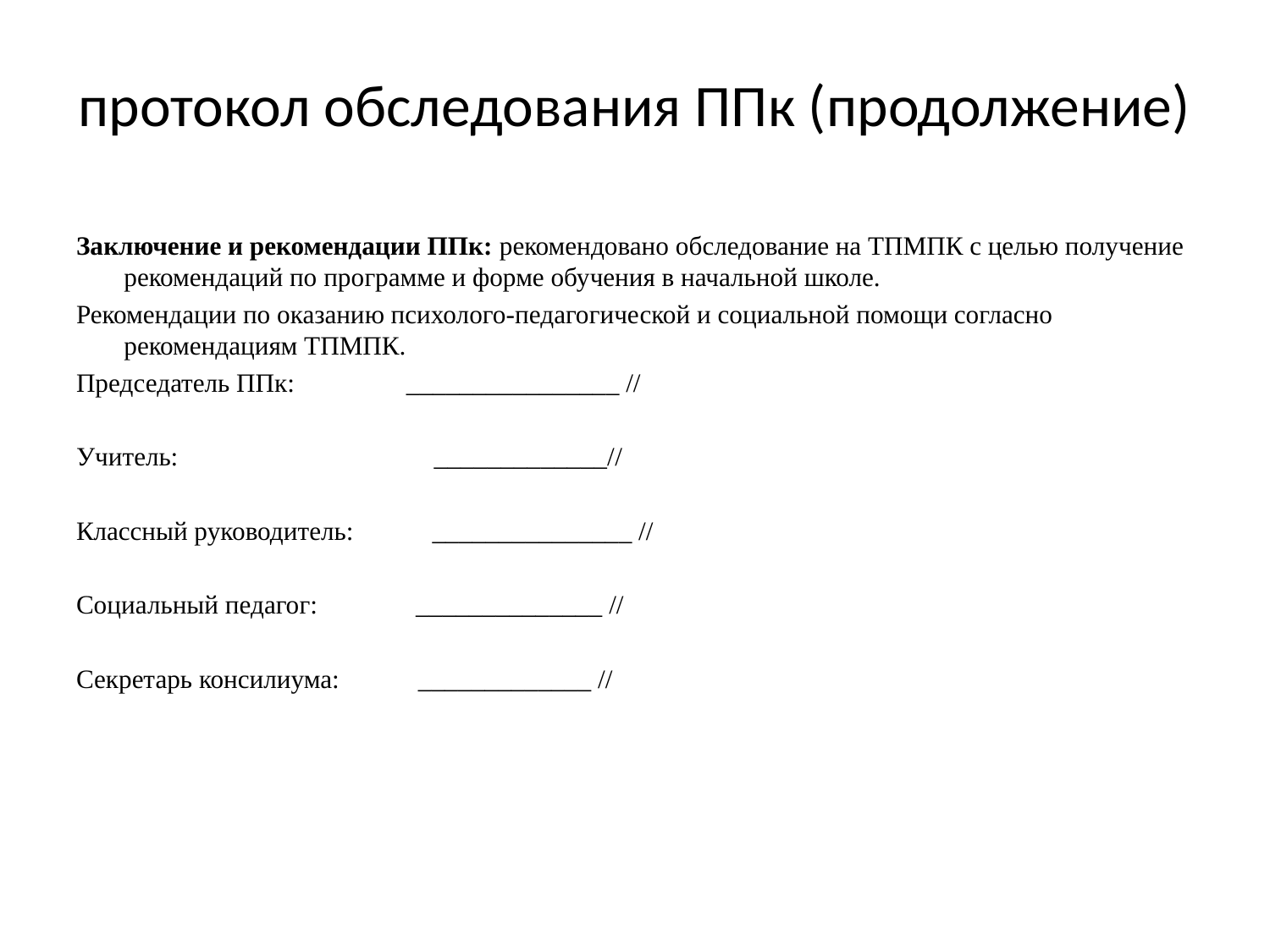

# протокол обследования ППк (продолжение)
Заключение и рекомендации ППк: рекомендовано обследование на ТПМПК с целью получение рекомендаций по программе и форме обучения в начальной школе.
Рекомендации по оказанию психолого-педагогической и социальной помощи согласно рекомендациям ТПМПК.
Председатель ППк:                 ________________ //

Учитель:                                       _____________//

Классный руководитель:            _______________ //

Социальный педагог:               ______________ //

Секретарь консилиума:            _____________ //